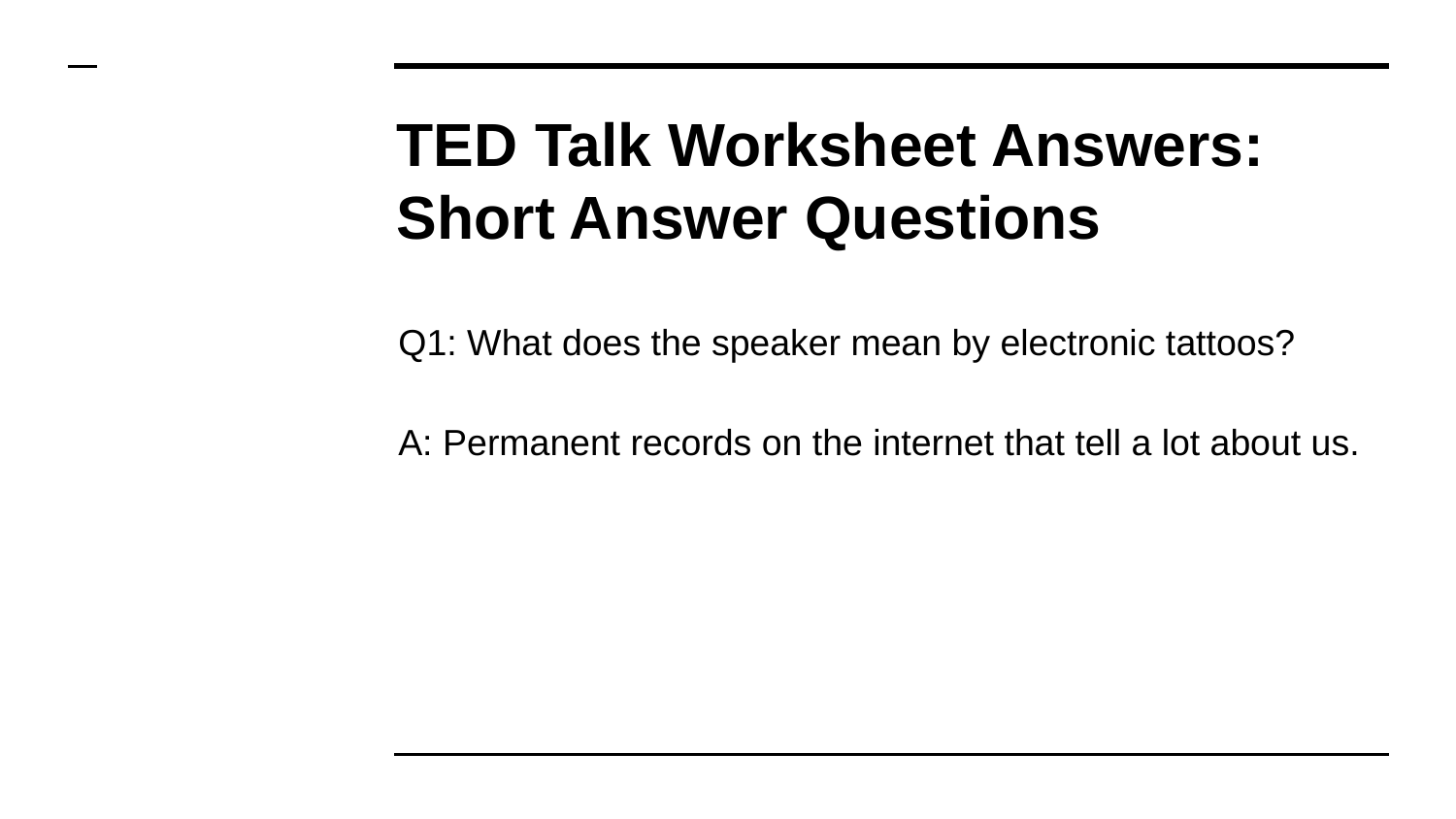

# TED Talk Worksheet Answers: Short Answer Questions

Q1: What does the speaker mean by electronic tattoos?

A: Permanent records on the internet that tell a lot about us.